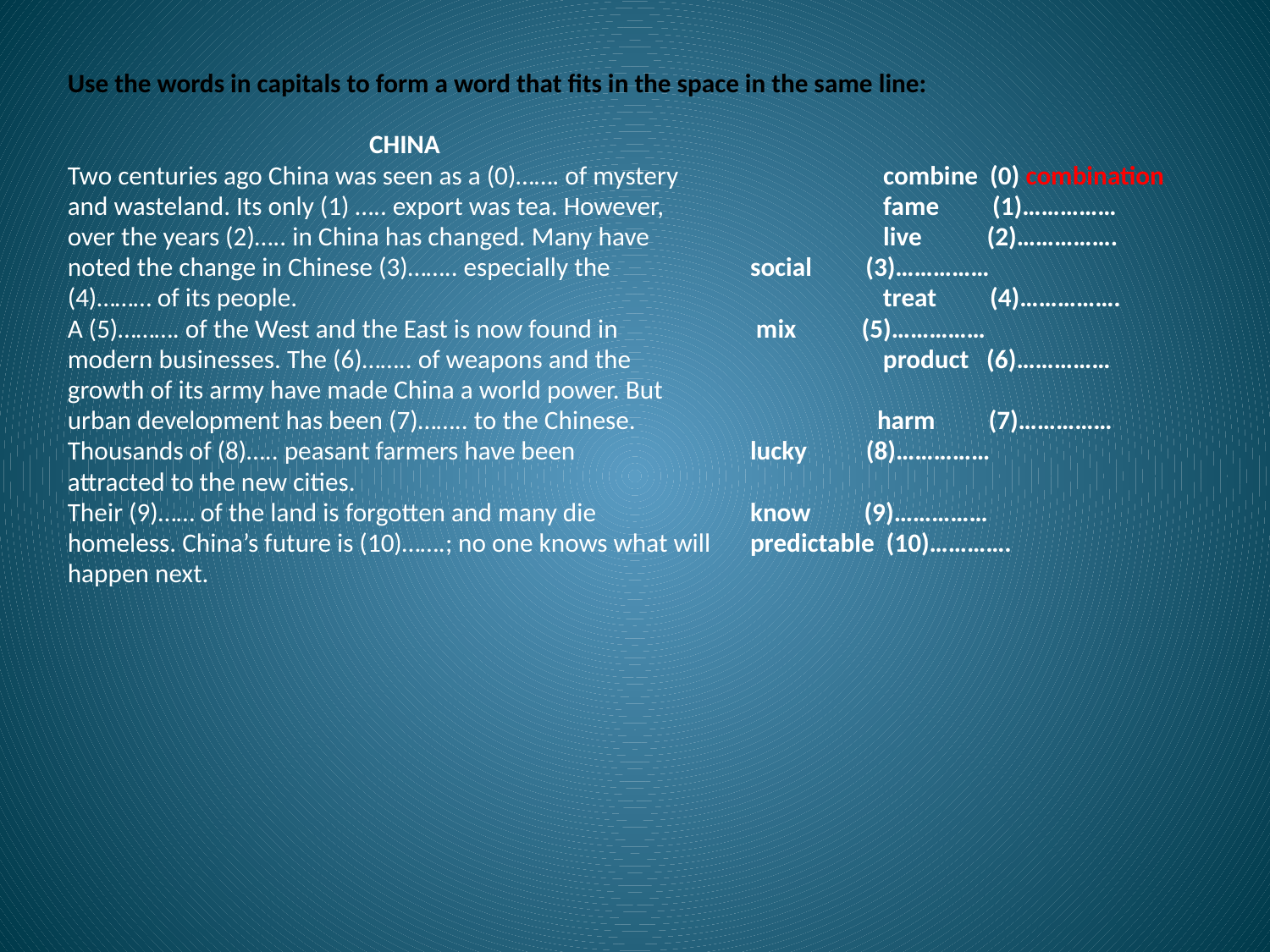

Use the words in capitals to form a word that fits in the space in the same line:

			CHINA
Two centuries ago China was seen as a (0)……. of mystery    		 combine  (0) combination
and wasteland. Its only (1) ….. export was tea. However,		 fame         (1)……………
over the years (2)….. in China has changed. Many have  		 live           (2)…………….
noted the change in Chinese (3)…….. especially the		social         (3)……………
(4)……… of its people.					 treat         (4)…………….
A (5)………. of the West and the East is now found in		 mix           (5)……………
modern businesses. The (6)…….. of weapons and the		 product   (6)……………
growth of its army have made China a world power. But
urban development has been (7)…….. to the Chinese.		harm         (7)……………
Thousands of (8)….. peasant farmers have been 		lucky          (8)……………
attracted to the new cities.
Their (9)…… of the land is forgotten and many die 		know         (9)……………
homeless. China’s future is (10)…….; no one knows what will	predictable  (10)………….
happen next.